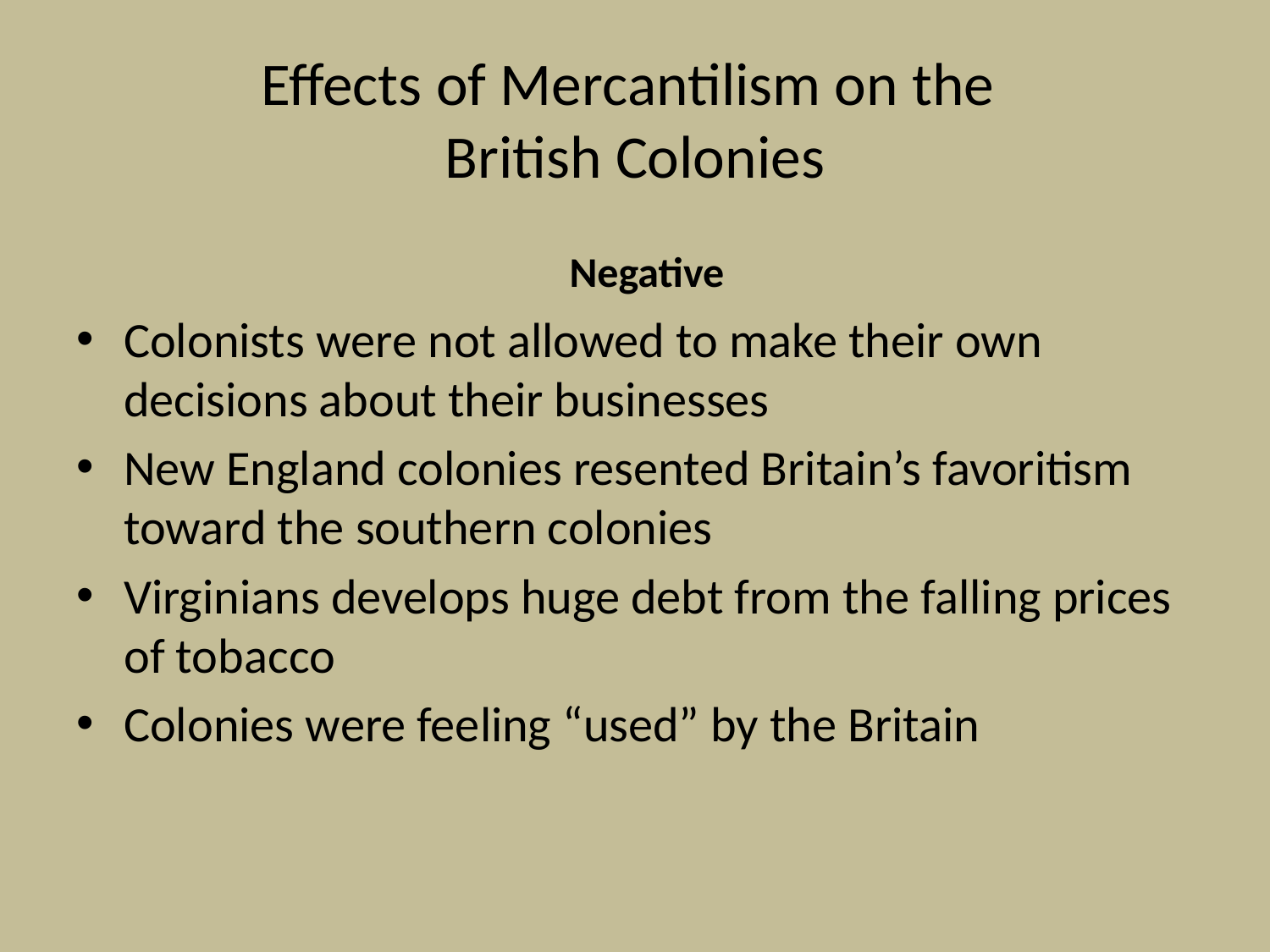

# Effects of Mercantilism on the British Colonies
Negative
Colonists were not allowed to make their own decisions about their businesses
New England colonies resented Britain’s favoritism toward the southern colonies
Virginians develops huge debt from the falling prices of tobacco
Colonies were feeling “used” by the Britain